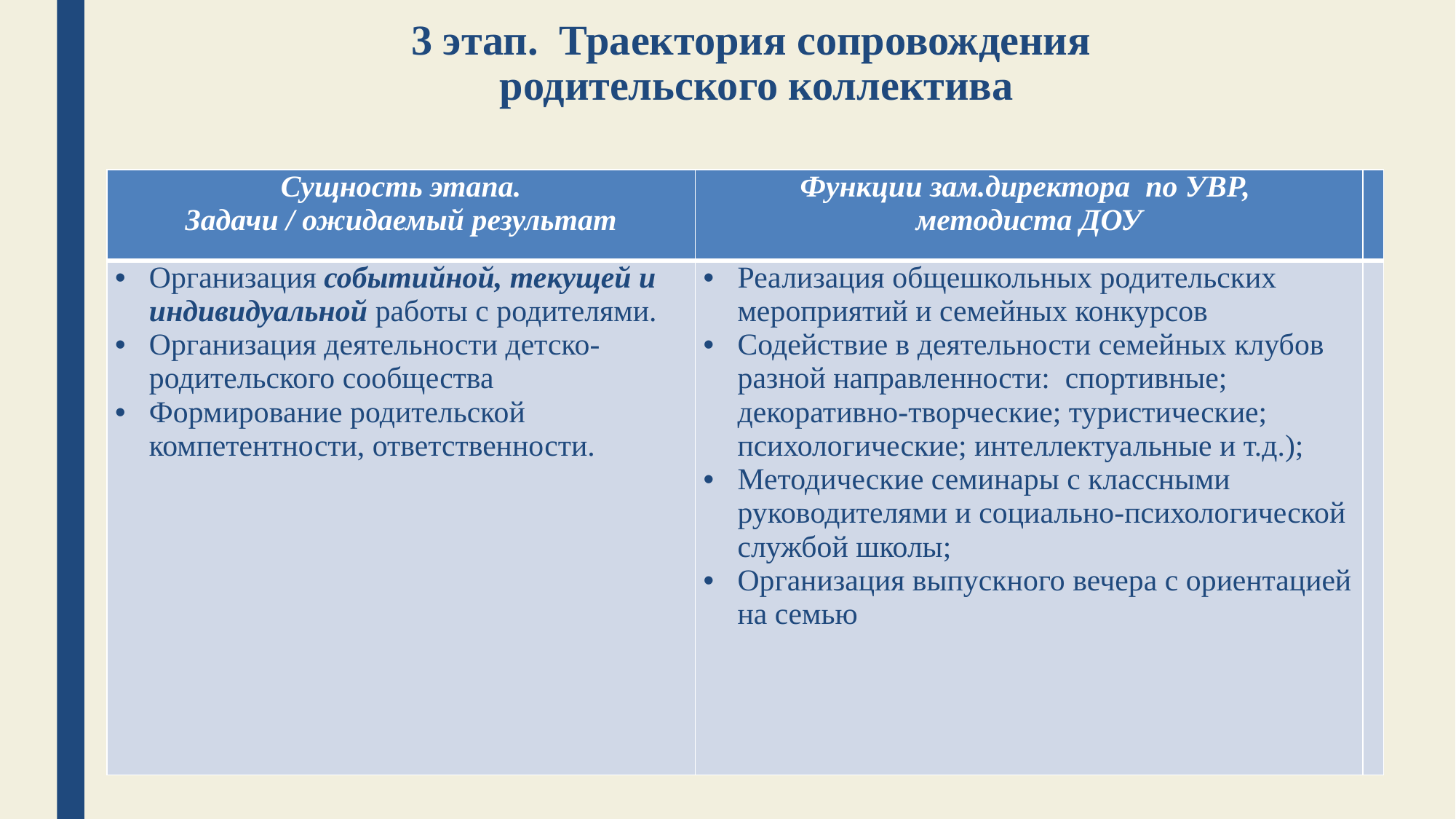

# 3 этап.  Траектория сопровождения родительского коллектива
| Сущность этапа. Задачи / ожидаемый результат | Функции зам.директора по УВР, методиста ДОУ |  |
| --- | --- | --- |
| Организация событийной, текущей и индивидуальной работы с родителями. Организация деятельности детско-родительского сообщества Формирование родительской компетентности, ответственности. | Реализация общешкольных родительских мероприятий и семейных конкурсов Содействие в деятельности семейных клубов разной направленности: спортивные; декоративно-творческие; туристические; психологические; интеллектуальные и т.д.); Методические семинары с классными руководителями и социально-психологической службой школы; Организация выпускного вечера с ориентацией на семью |  |